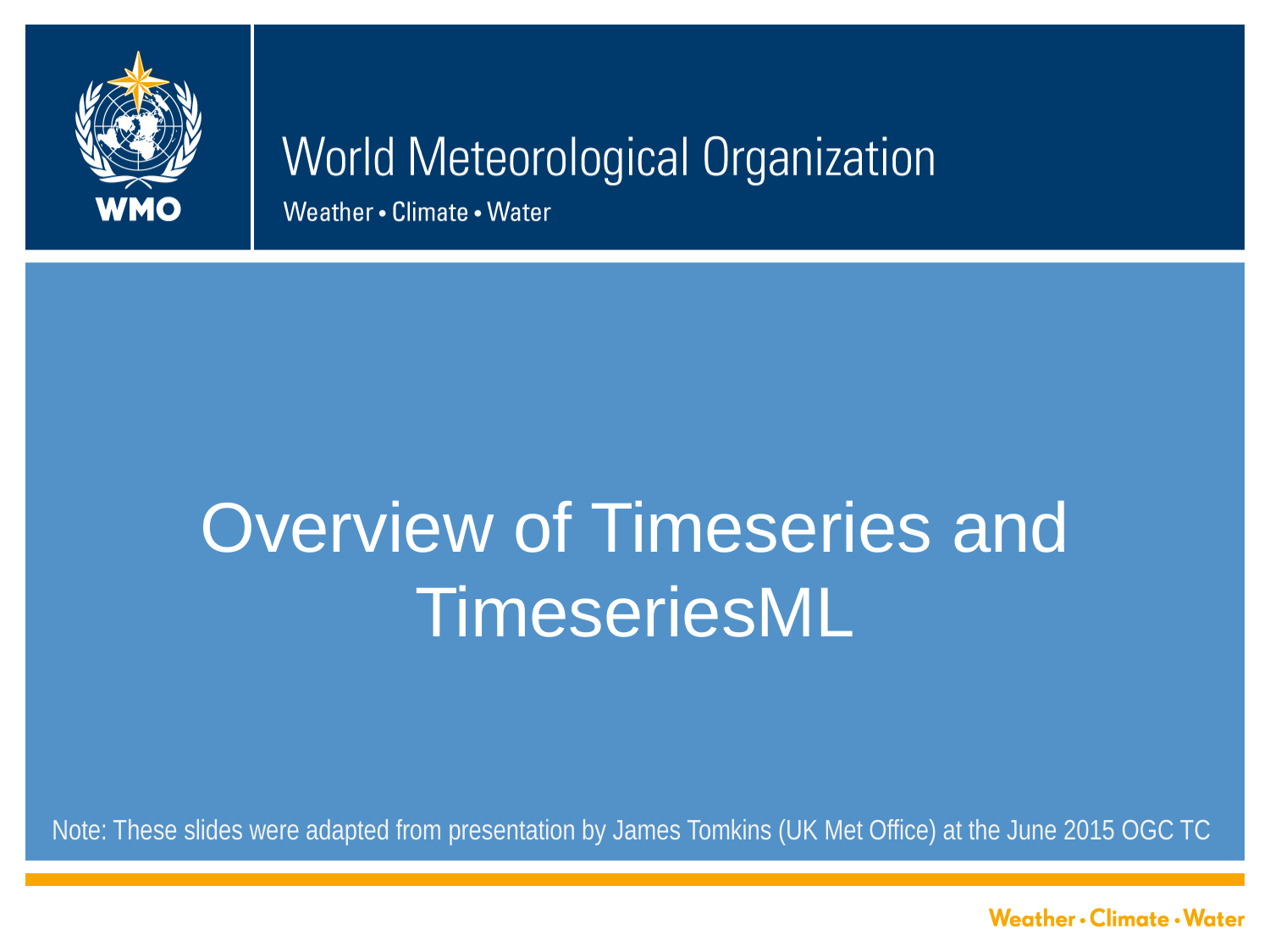

# Overview of Timeseries and TimeseriesML
Note: These slides were adapted from presentation by James Tomkins (UK Met Office) at the June 2015 OGC TC